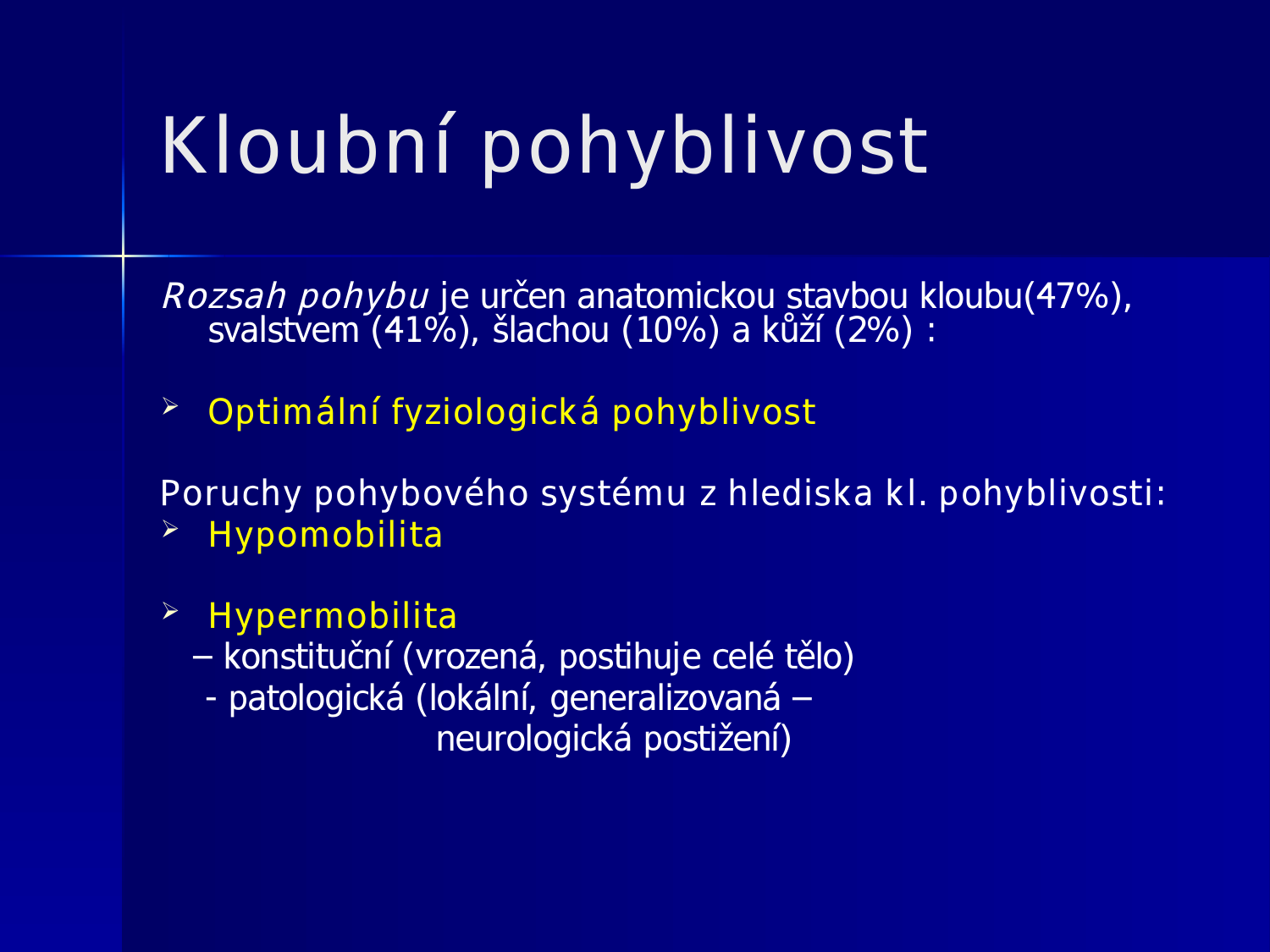

# Kloubní pohyblivost
Rozsah pohybu je určen anatomickou stavbou kloubu(47%), svalstvem (41%), šlachou (10%) a kůží (2%) :

Optimální fyziologická pohyblivost

Poruchy pohybového systému z hlediska kl. pohyblivosti:
Hypomobilita

Hypermobilita
   – konstituční (vrozená, postihuje celé tělo)
    - patologická (lokální, generalizovaná –
                         neurologická postižení)